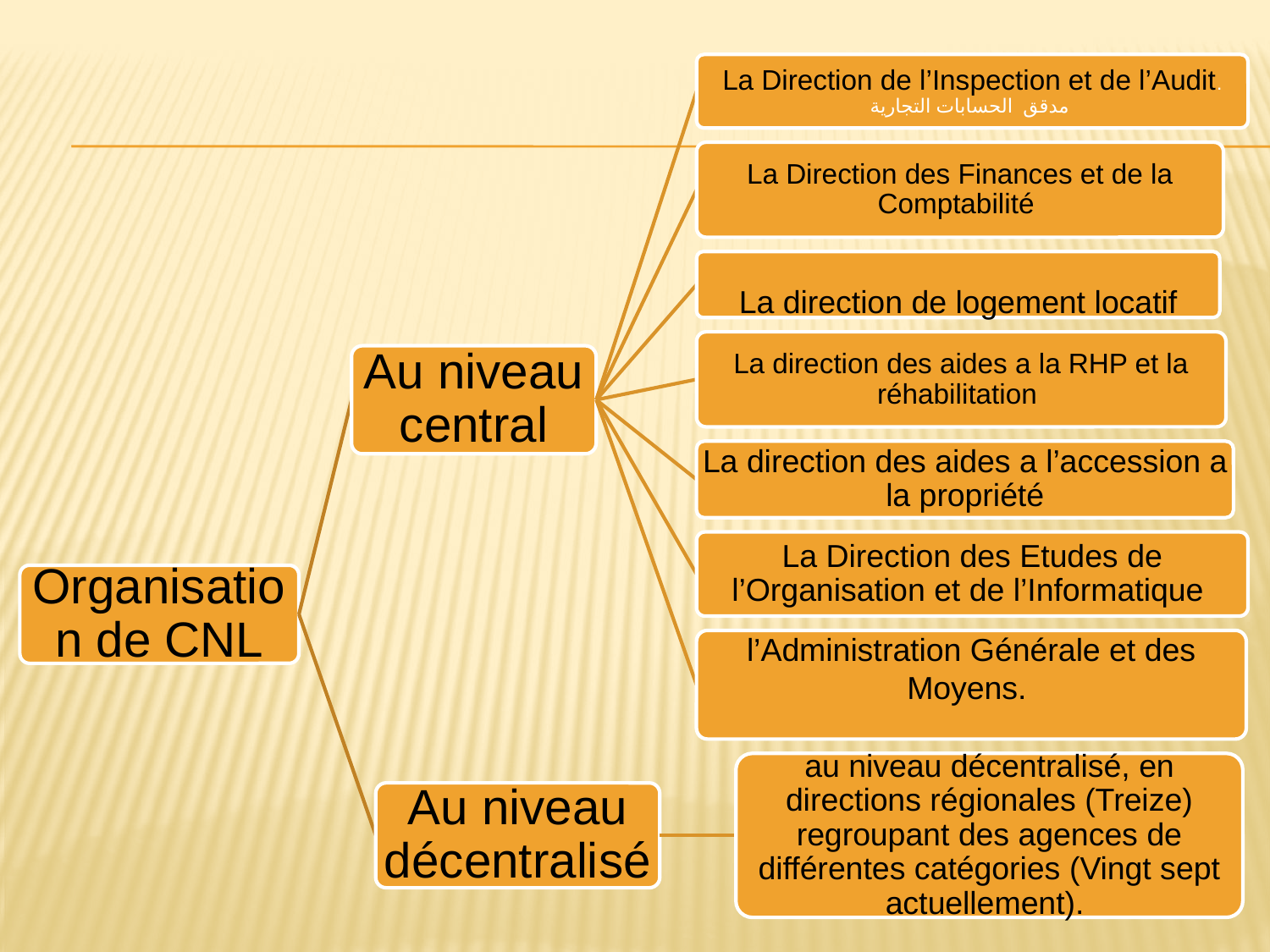

Organisation de CNL

Au niveau central

La Direction de l’Inspection et de l’Audit. مدقق  الحسابات التجارية

La Direction des Finances et de la Comptabilité

La direction de logement locatif

La direction des aides a la RHP et la réhabilitation

La direction des aides a l’accession a la propriété

La Direction des Etudes de l’Organisation et de l’Informatique

l’Administration Générale et des Moyens.

Au niveau décentralisé

au niveau décentralisé, en directions régionales (Treize) regroupant des agences de différentes catégories (Vingt sept actuellement).